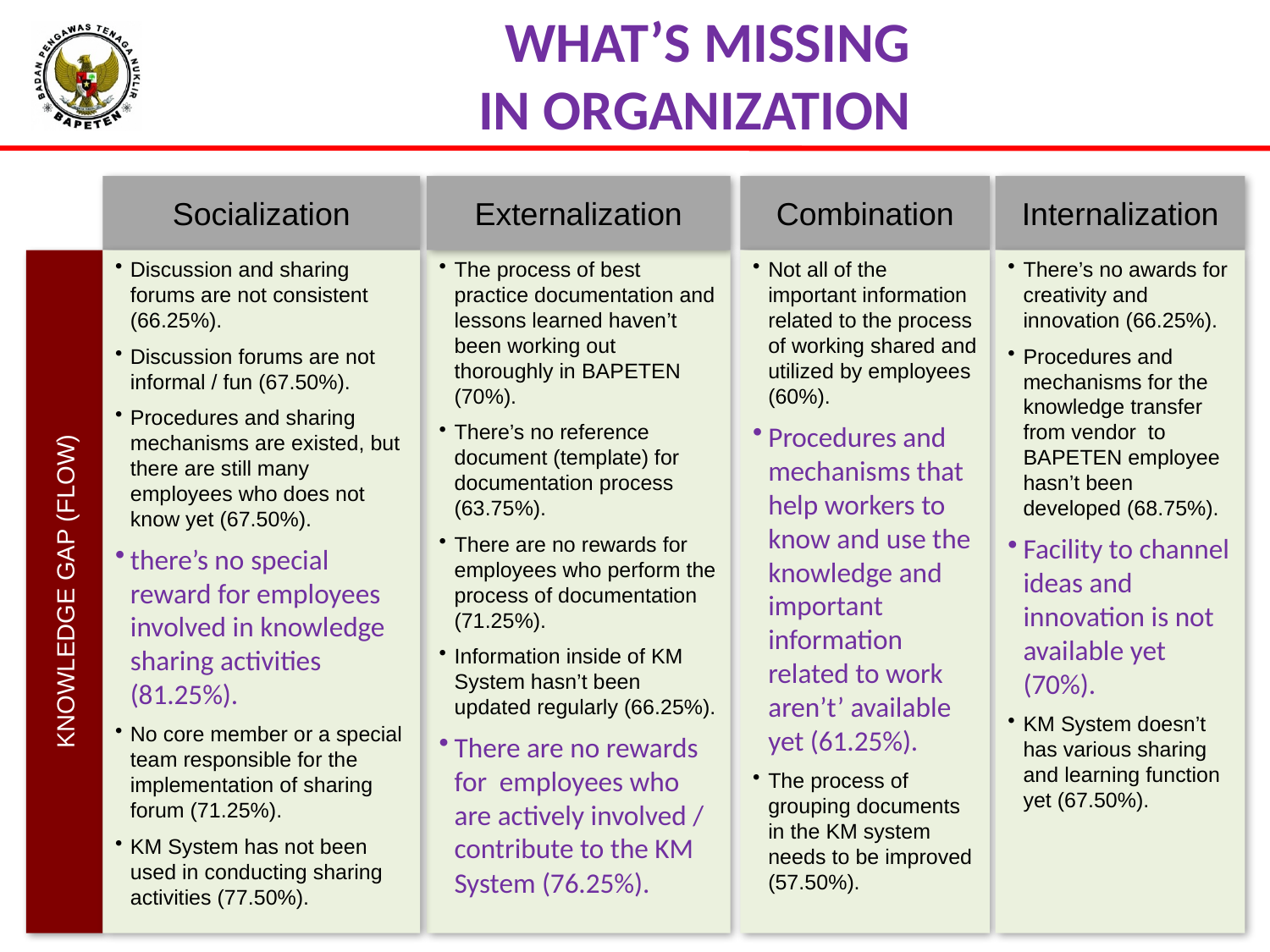

WHAT’S MISSING
IN ORGANIZATION
Socialization
Externalization
Combination
Internalization
Discussion and sharing forums are not consistent (66.25%).
Discussion forums are not informal / fun (67.50%).
Procedures and sharing mechanisms are existed, but there are still many employees who does not know yet (67.50%).
there’s no special reward for employees involved in knowledge sharing activities (81.25%).
No core member or a special team responsible for the implementation of sharing forum (71.25%).
KM System has not been used in conducting sharing activities (77.50%).
The process of best practice documentation and lessons learned haven’t been working out thoroughly in BAPETEN (70%).
There’s no reference document (template) for documentation process (63.75%).
There are no rewards for employees who perform the process of documentation (71.25%).
Information inside of KM System hasn’t been updated regularly (66.25%).
There are no rewards for  employees who are actively involved / contribute to the KM System (76.25%).

Not all of the important information related to the process of working shared and utilized by employees (60%).
Procedures and mechanisms that help workers to know and use the knowledge and important information related to work aren’t’ available yet (61.25%).
The process of grouping documents in the KM system needs to be improved (57.50%).

There’s no awards for creativity and innovation (66.25%).
Procedures and mechanisms for the knowledge transfer from vendor  to BAPETEN employee hasn’t been developed (68.75%).
Facility to channel ideas and innovation is not available yet (70%).
KM System doesn’t has various sharing and learning function yet (67.50%).

KNOWLEDGE GAP (FLOW)
20